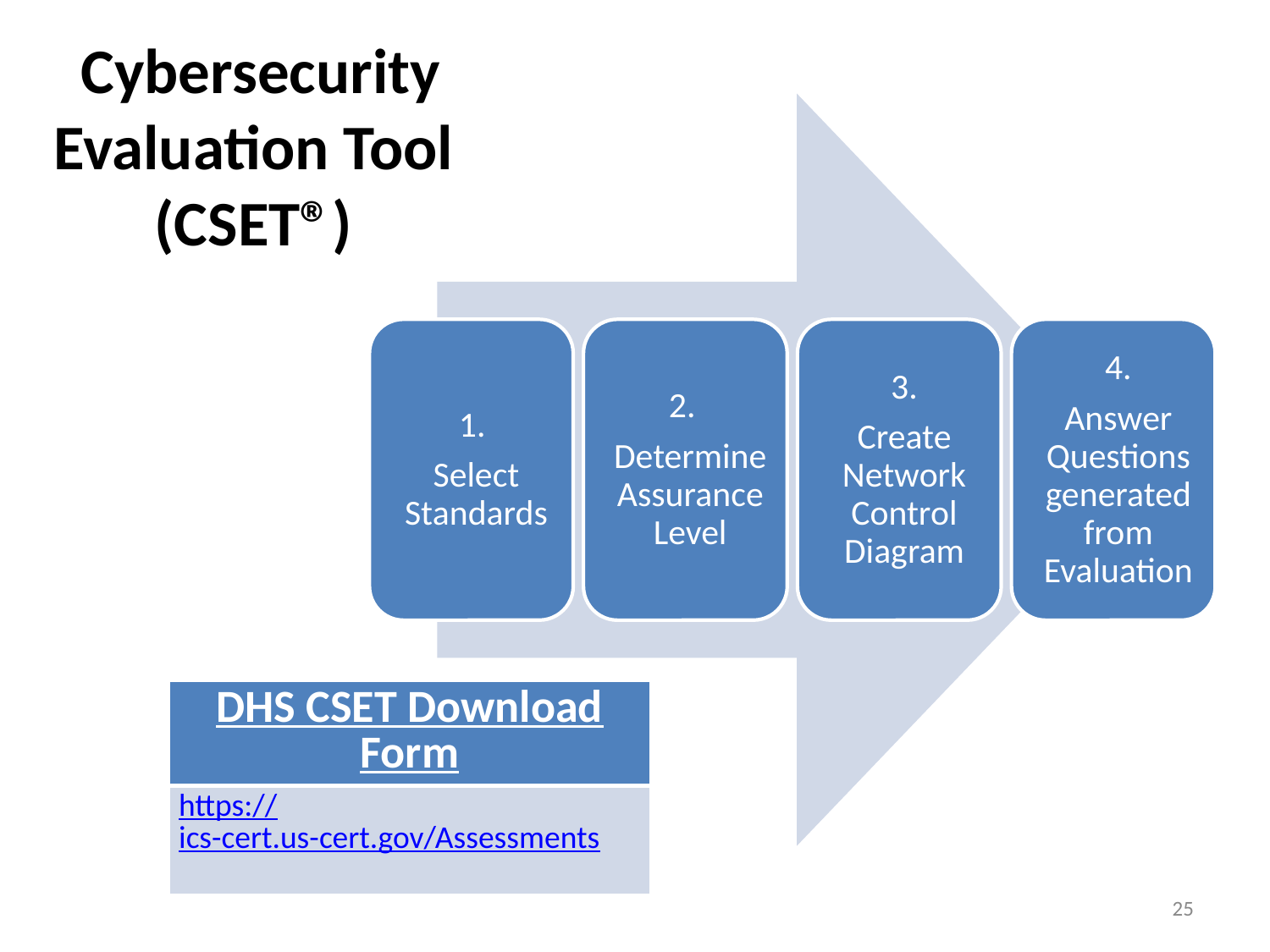

Cybersecurity Evaluation Tool  (CSET®)
1.
Select Standards
2.
Determine Assurance Level
3.
Create Network Control Diagram
4.
Answer Questions generated from Evaluation
| DHS CSET Download Form |
| --- |
| https://ics-cert.us-cert.gov/Assessments |
25